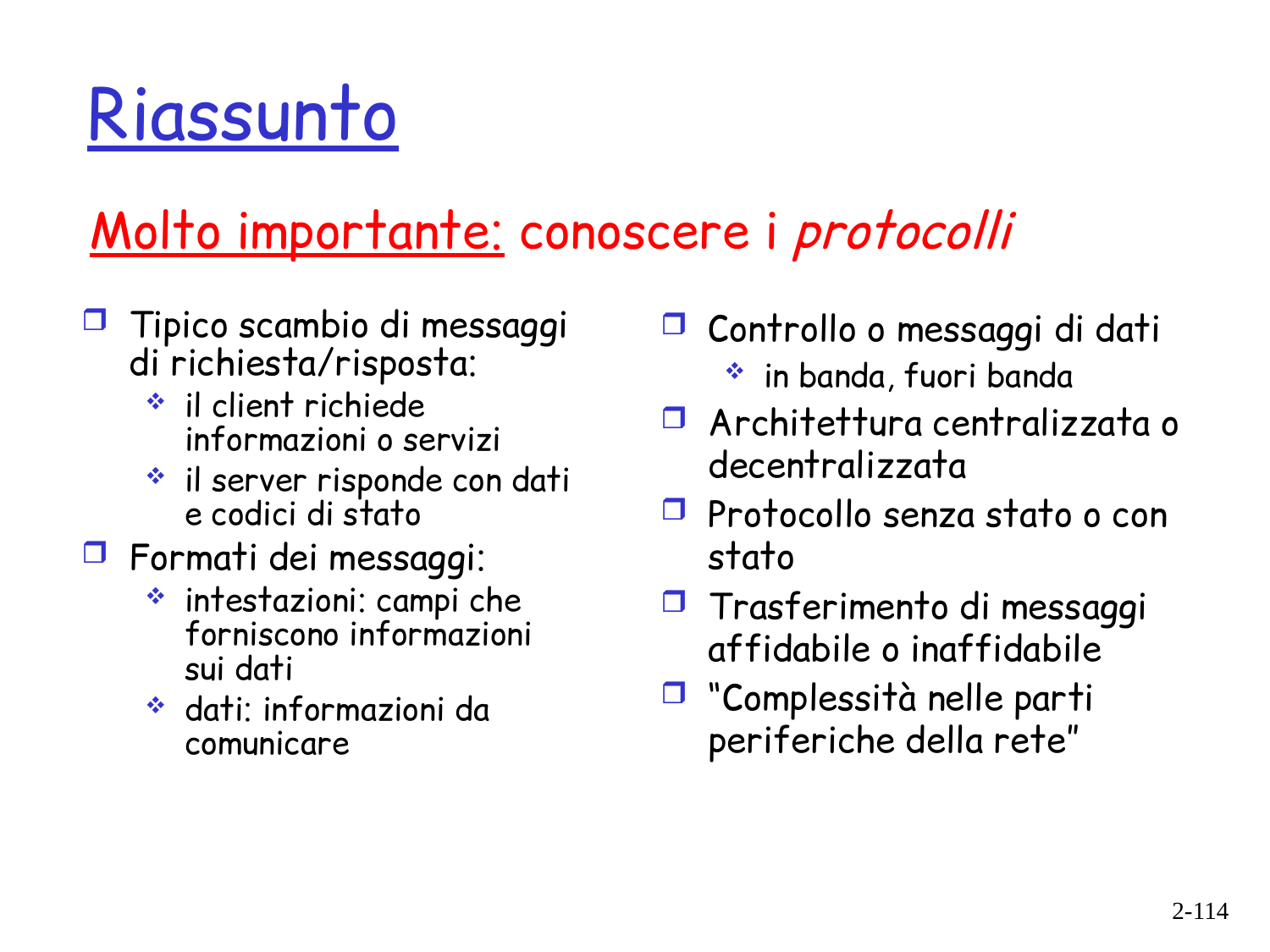

# Riassunto
Molto importante: conoscere i protocolli
Tipico scambio di messaggi di richiesta/risposta:
il client richiede informazioni o servizi
il server risponde con dati e codici di stato
Formati dei messaggi:
intestazioni: campi che forniscono informazioni
sui dati
dati: informazioni da comunicare
Controllo o messaggi di dati
in banda, fuori banda
Architettura centralizzata o decentralizzata
Protocollo senza stato o con stato
Trasferimento di messaggi affidabile o inaffidabile
“Complessità nelle parti periferiche della rete”

2-114